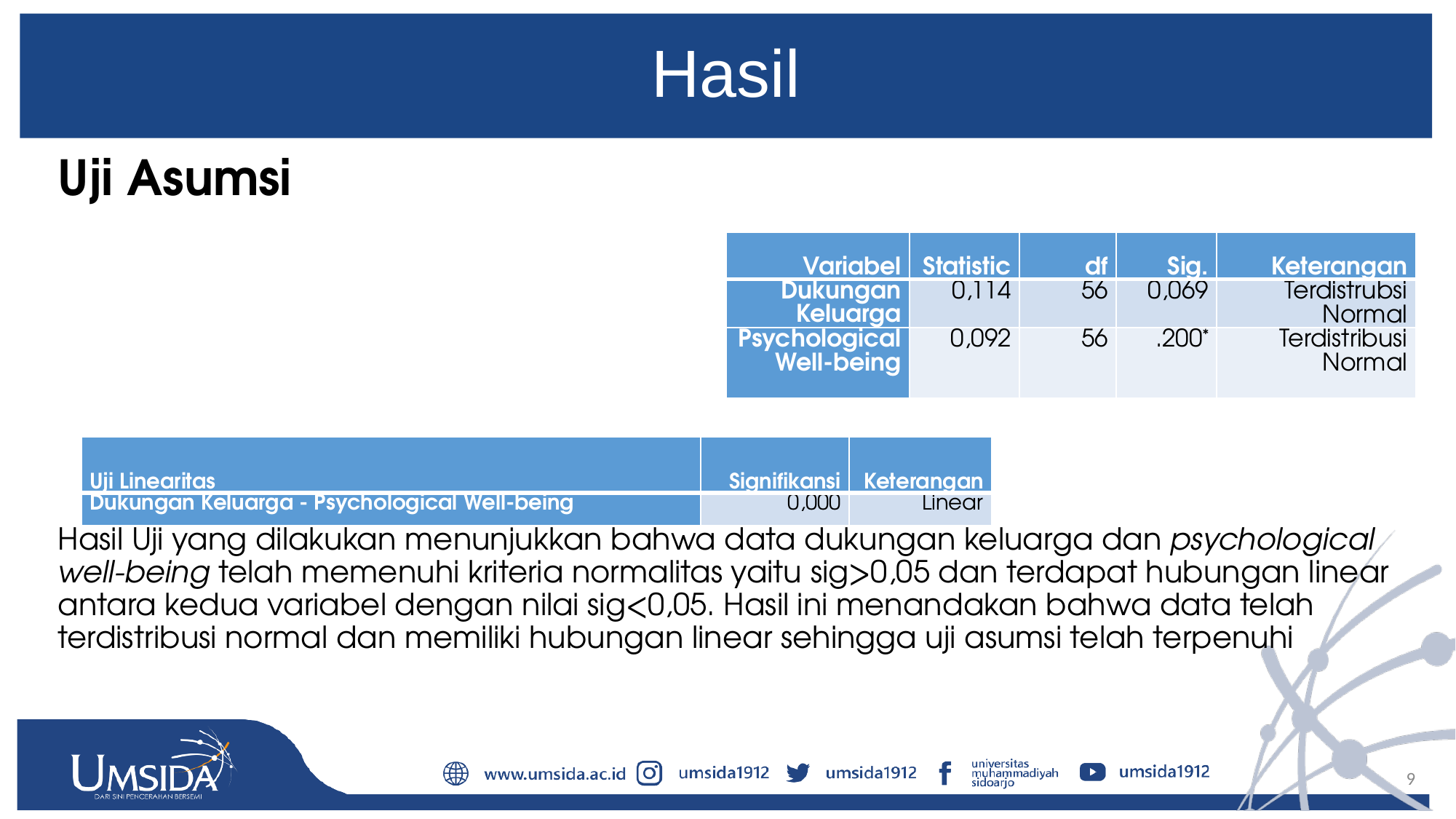

# Hasil
Uji Asumsi

Hasil Uji yang dilakukan menunjukkan bahwa data dukungan keluarga dan psychological well-being telah memenuhi kriteria normalitas yaitu sig>0,05 dan terdapat hubungan linear antara kedua variabel dengan nilai sig<0,05. Hasil ini menandakan bahwa data telah terdistribusi normal dan memiliki hubungan linear sehingga uji asumsi telah terpenuhi

| Variabel | Statistic | df | Sig. | Keterangan |
| --- | --- | --- | --- | --- |
| Dukungan Keluarga | 0,114 | 56 | 0,069 | Terdistrubsi Normal |
| Psychological Well-being | 0,092 | 56 | .200\* | Terdistribusi Normal |
| Uji Linearitas | Signifikansi | Keterangan |
| --- | --- | --- |
| Dukungan Keluarga - Psychological Well-being | 0,000 | Linear |